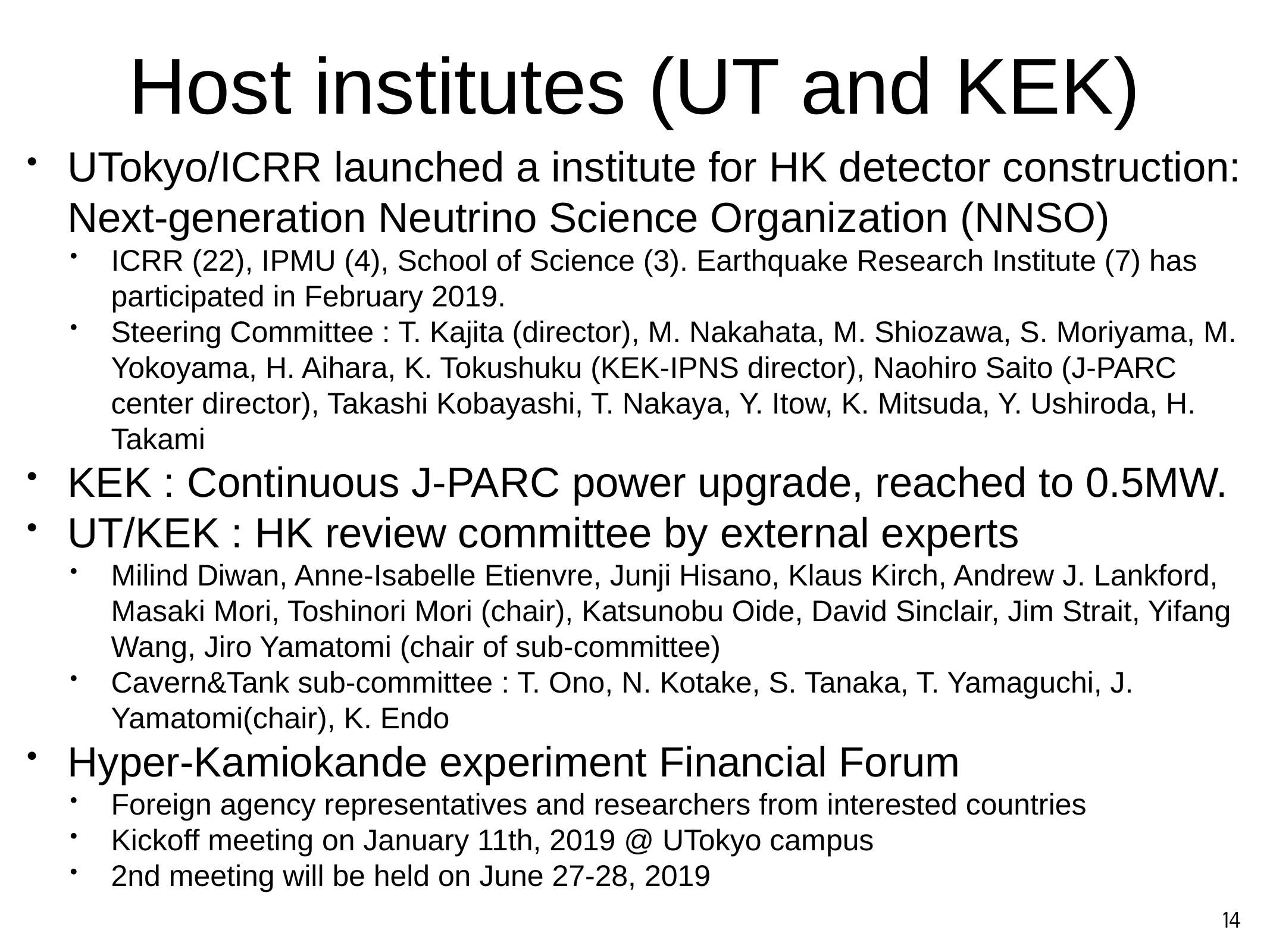

Host institutes (UT and KEK)
UTokyo/ICRR launched a institute for HK detector construction: Next-generation Neutrino Science Organization (NNSO)
ICRR (22), IPMU (4), School of Science (3). Earthquake Research Institute (7) has participated in February 2019.
Steering Committee : T. Kajita (director), M. Nakahata, M. Shiozawa, S. Moriyama, M. Yokoyama, H. Aihara, K. Tokushuku (KEK-IPNS director), Naohiro Saito (J-PARC center director), Takashi Kobayashi, T. Nakaya, Y. Itow, K. Mitsuda, Y. Ushiroda, H. Takami
KEK : Continuous J-PARC power upgrade, reached to 0.5MW.
UT/KEK : HK review committee by external experts
Milind Diwan, Anne-Isabelle Etienvre, Junji Hisano, Klaus Kirch, Andrew J. Lankford, Masaki Mori, Toshinori Mori (chair), Katsunobu Oide, David Sinclair, Jim Strait, Yifang Wang, Jiro Yamatomi (chair of sub-committee)
Cavern&Tank sub-committee : T. Ono, N. Kotake, S. Tanaka, T. Yamaguchi, J. Yamatomi(chair), K. Endo
Hyper-Kamiokande experiment Financial Forum
Foreign agency representatives and researchers from interested countries
Kickoff meeting on January 11th, 2019 @ UTokyo campus
2nd meeting will be held on June 27-28, 2019
14